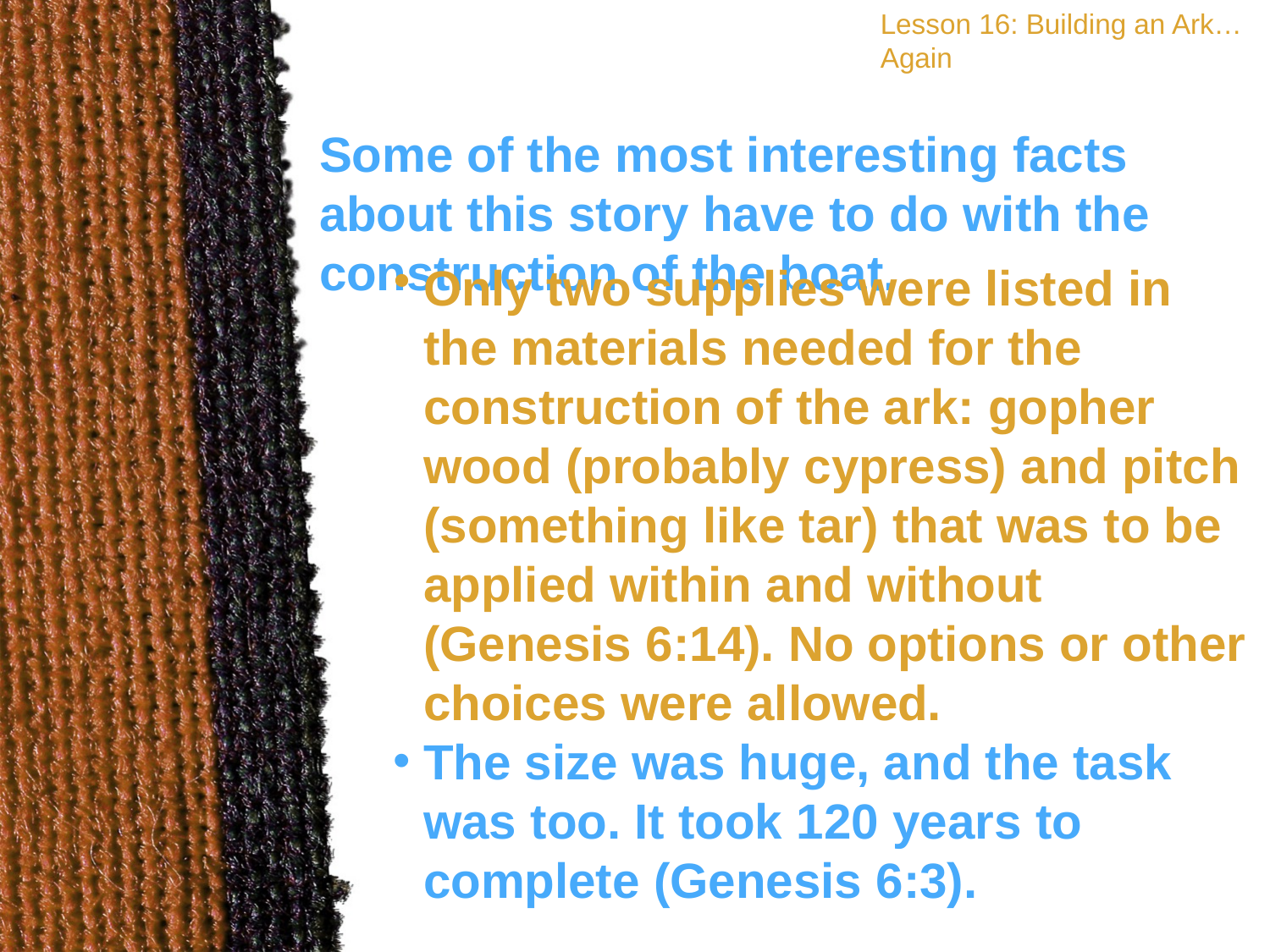

Lesson 16: Building an Ark…Again
Some of the most interesting facts about this story have to do with the construction of the boat.
Only two supplies were listed in the materials needed for the construction of the ark: gopher wood (probably cypress) and pitch (something like tar) that was to be applied within and without (Genesis 6:14). No options or other choices were allowed.
The size was huge, and the task was too. It took 120 years to complete (Genesis 6:3).